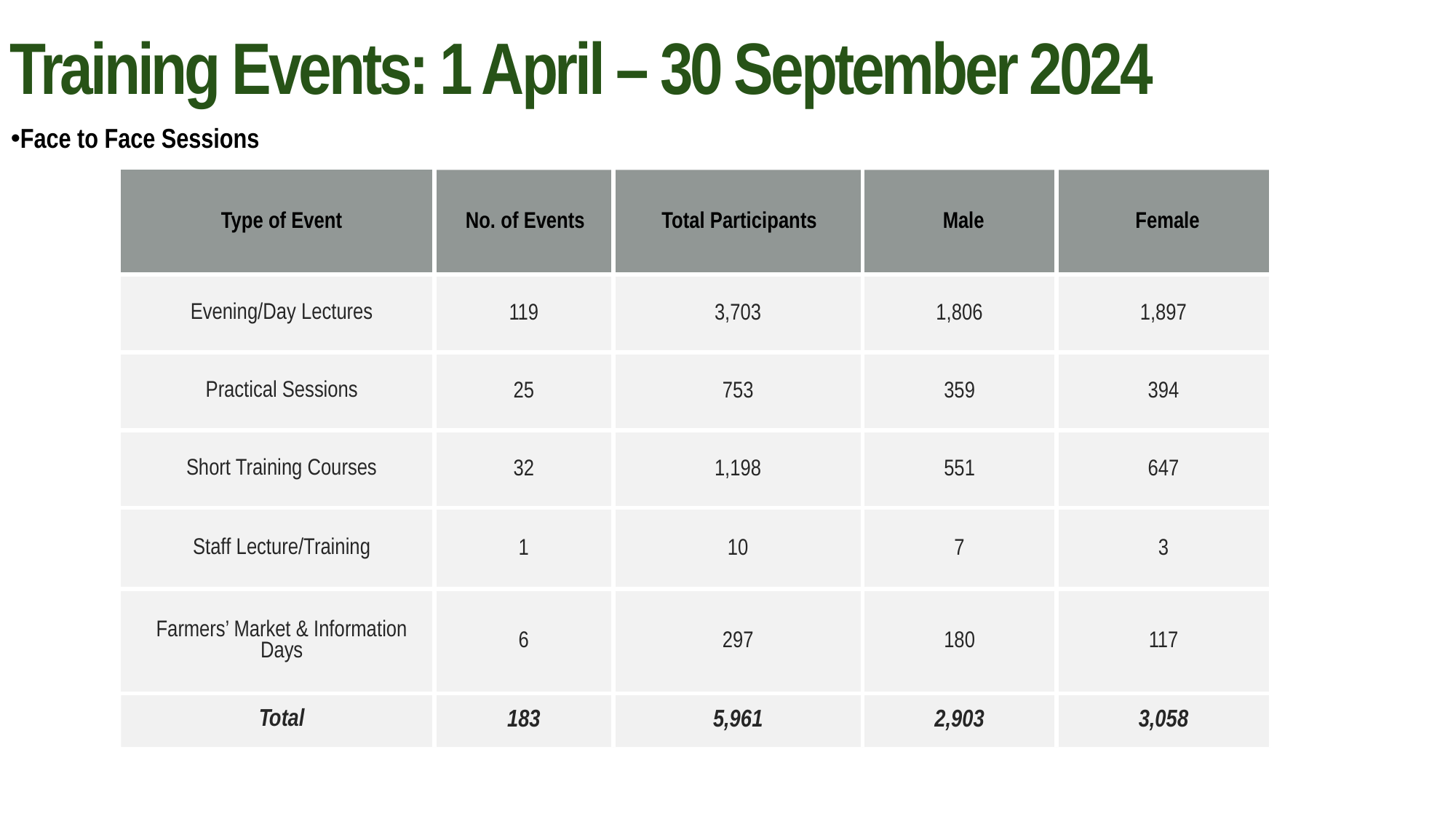

Training Events: 1 April – 30 September 2024
Face to Face Sessions
| Type of Event | No. of Events | Total Participants | Male | Female |
| --- | --- | --- | --- | --- |
| Evening/Day Lectures | 119 | 3,703 | 1,806 | 1,897 |
| Practical Sessions | 25 | 753 | 359 | 394 |
| Short Training Courses | 32 | 1,198 | 551 | 647 |
| Staff Lecture/Training | 1 | 10 | 7 | 3 |
| Farmers’ Market & Information Days | 6 | 297 | 180 | 117 |
| Total | 183 | 5,961 | 2,903 | 3,058 |